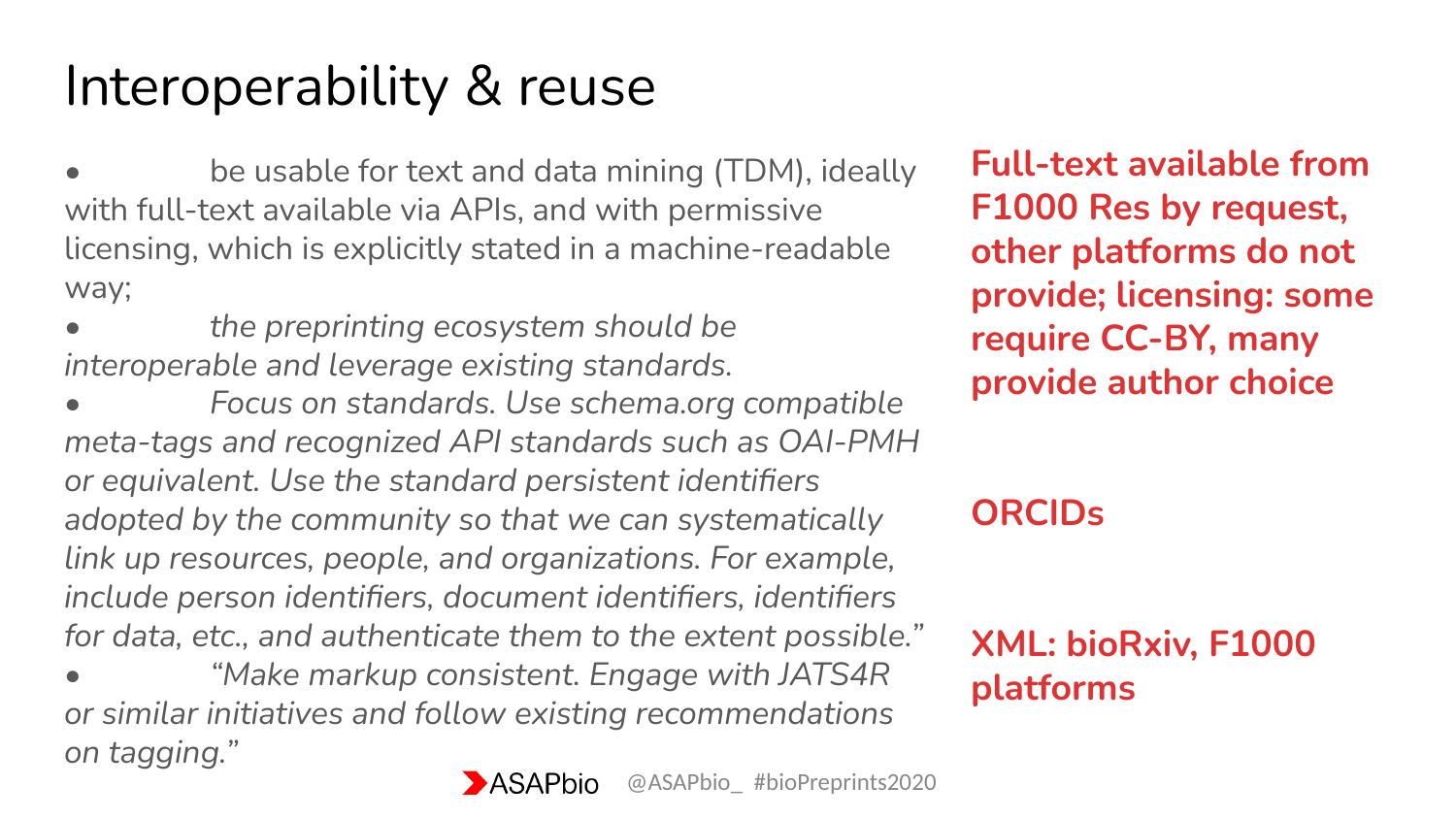

# Interoperability & reuse
Full-text available from F1000 Res by request, other platforms do not provide; licensing: some require CC-BY, many provide author choice

ORCIDs

XML: bioRxiv, F1000 platforms

•	be usable for text and data mining (TDM), ideally with full-text available via APIs, and with permissive licensing, which is explicitly stated in a machine-readable way;
•	the preprinting ecosystem should be interoperable and leverage existing standards.
•	Focus on standards. Use schema.org compatible meta-tags and recognized API standards such as OAI-PMH or equivalent. Use the standard persistent identifiers adopted by the community so that we can systematically link up resources, people, and organizations. For example, include person identifiers, document identifiers, identifiers for data, etc., and authenticate them to the extent possible.”
•	“Make markup consistent. Engage with JATS4R or similar initiatives and follow existing recommendations on tagging.”